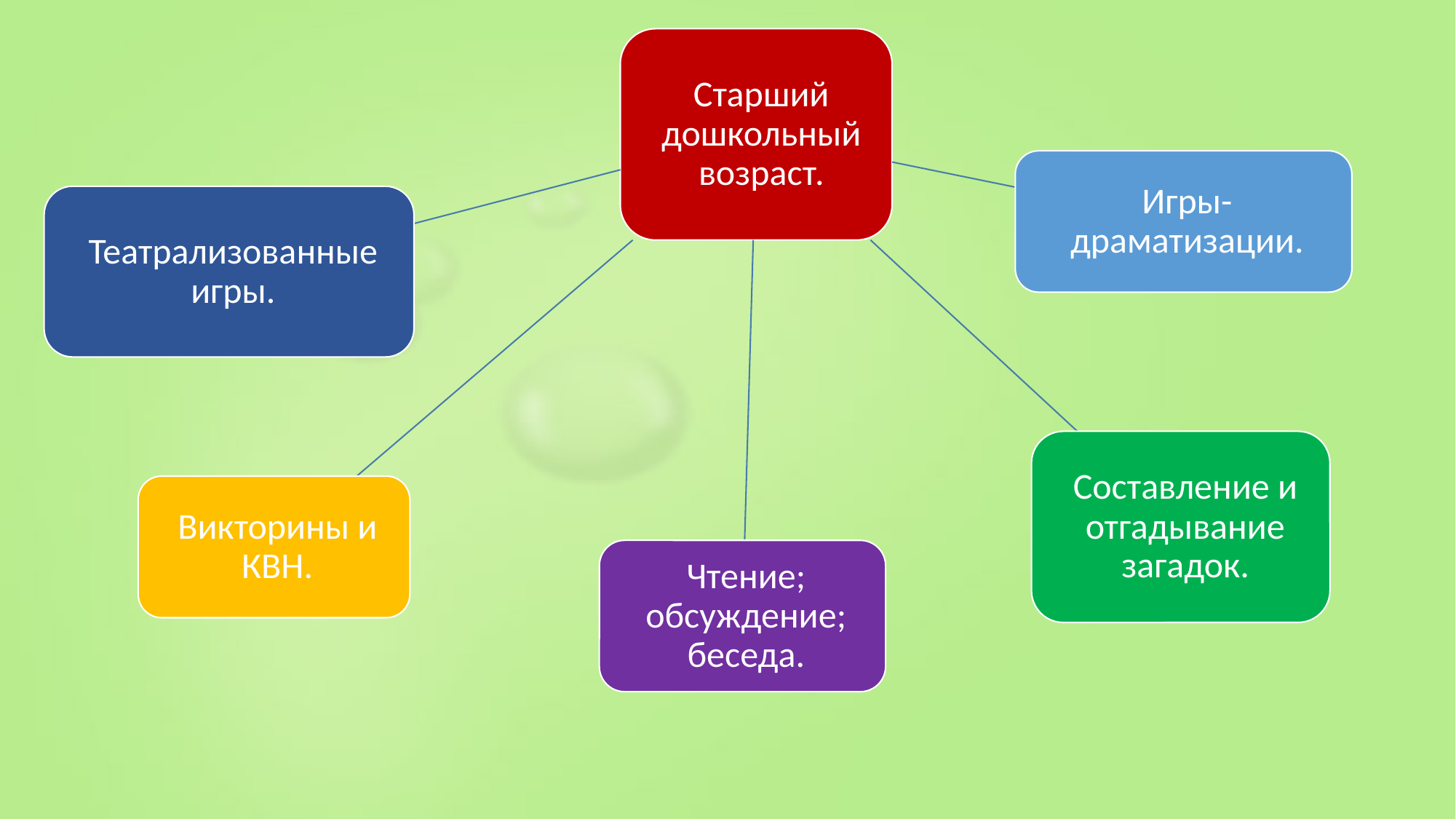

Старший дошкольный возраст.
Игры-драматизации.
Составление и отгадывание загадок.
Чтение; обсуждение; беседа.
Викторины и КВН.
Театрализованные игры.